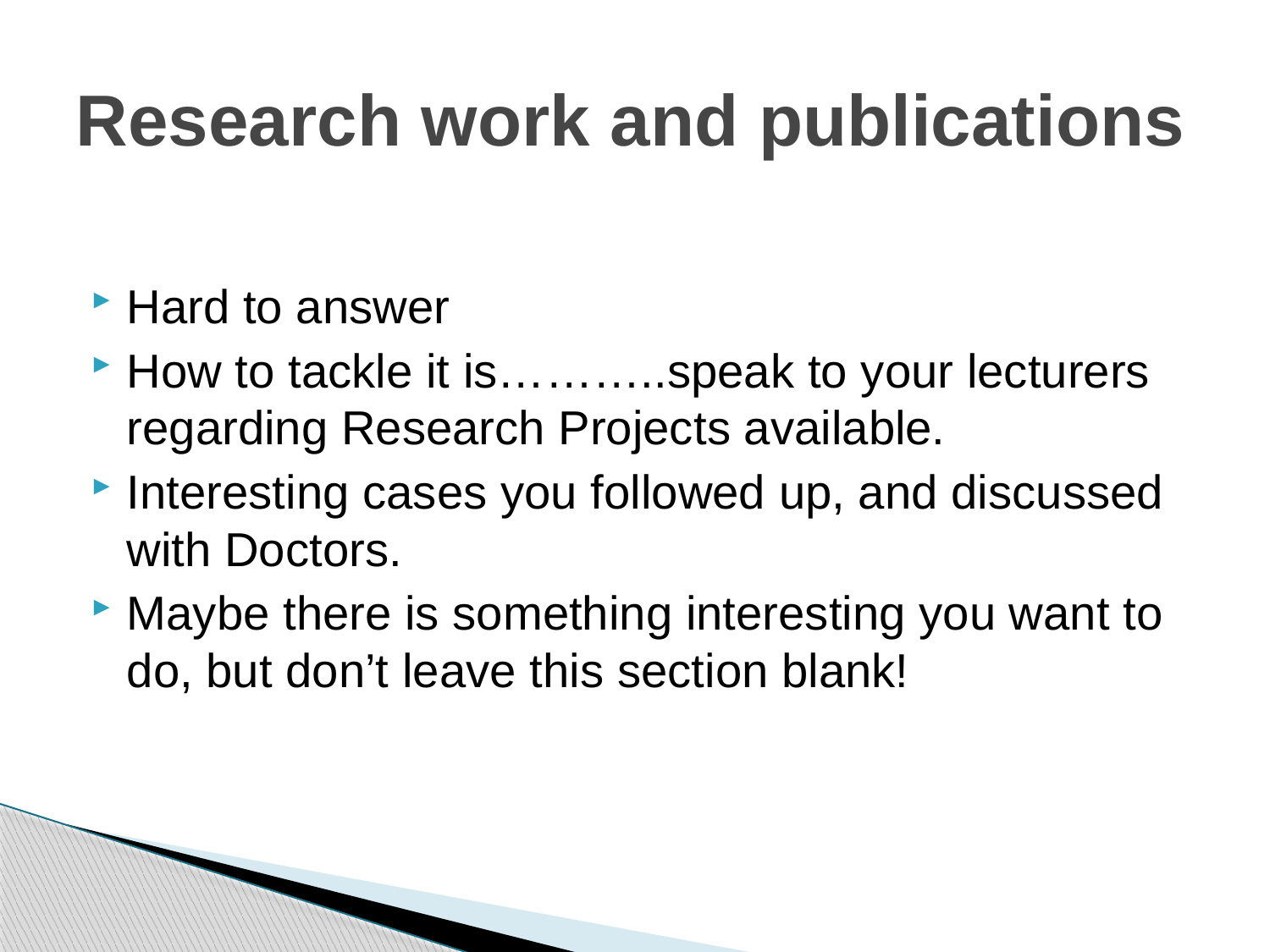

# Research work and publications

Hard to answer
How to tackle it is………..speak to your lecturers regarding Research Projects available.
Interesting cases you followed up, and discussed with Doctors.
Maybe there is something interesting you want to do, but don’t leave this section blank!